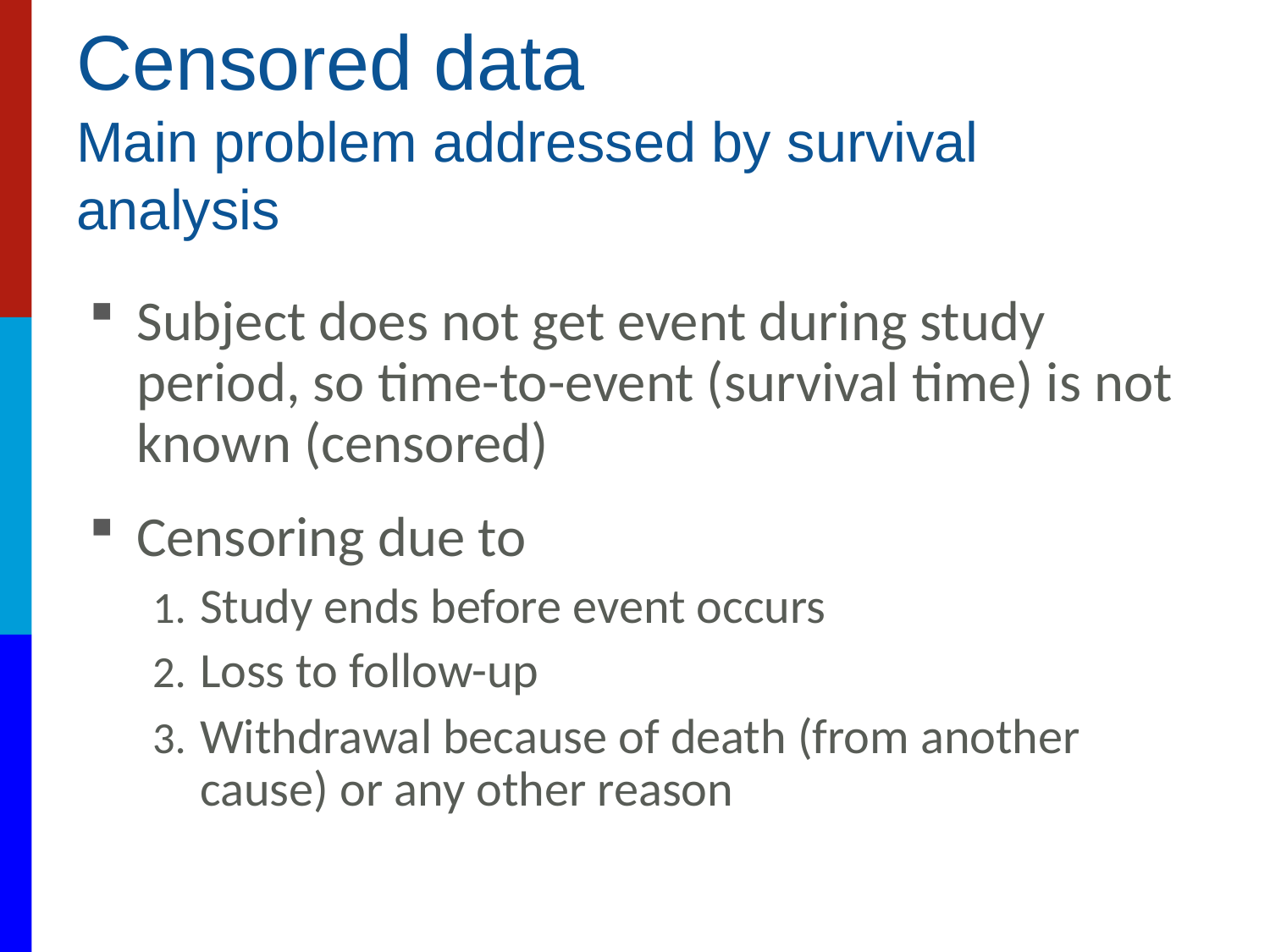

# Censored data Main problem addressed by survival analysis
Subject does not get event during study period, so time-to-event (survival time) is not known (censored)
Censoring due to
Study ends before event occurs
Loss to follow-up
Withdrawal because of death (from another cause) or any other reason